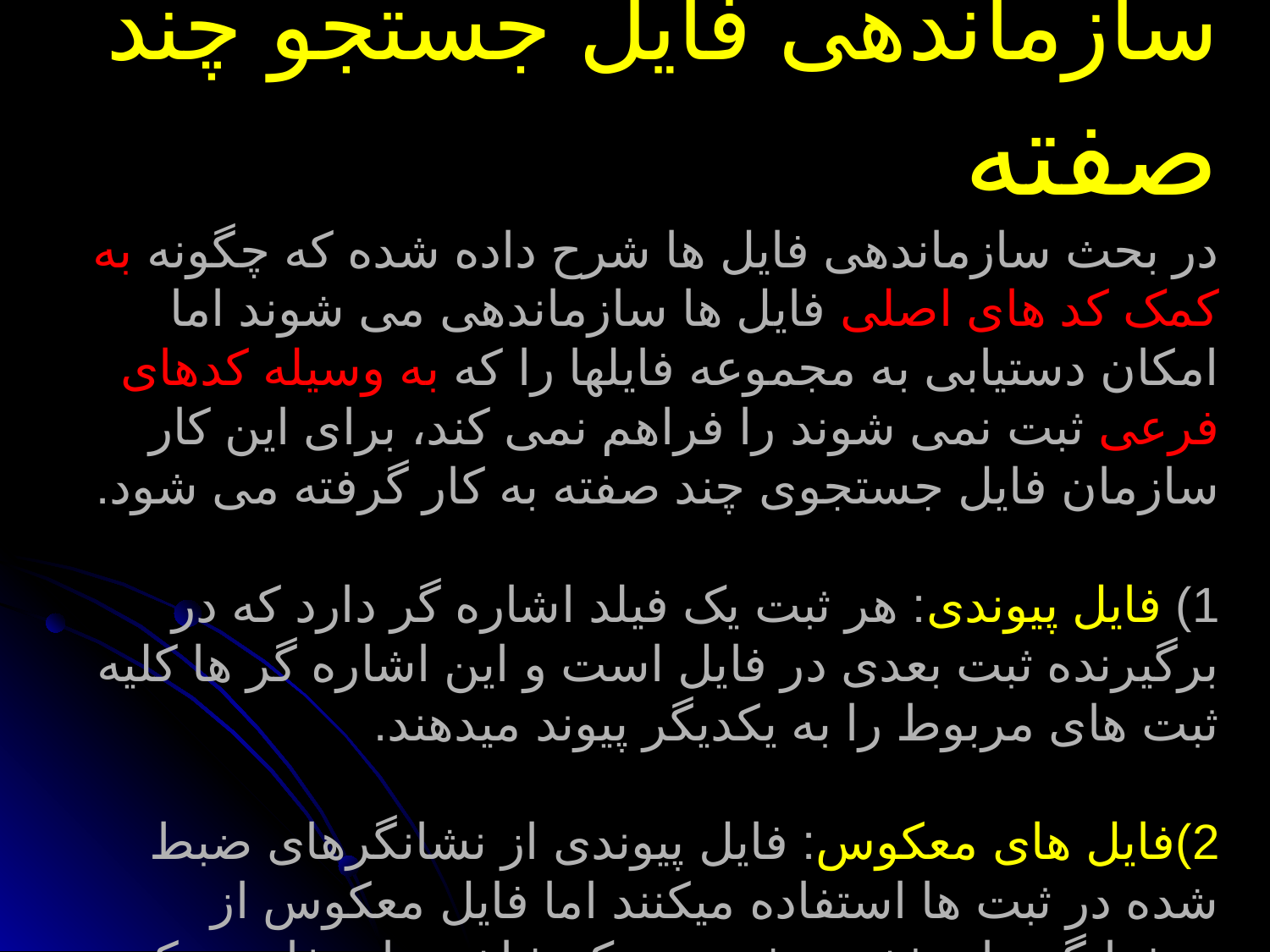

# سازماندهی فایل جستجو چند صفته در بحث سازماندهی فایل ها شرح داده شده که چگونه به کمک کد های اصلی فایل ها سازماندهی می شوند اما امکان دستیابی به مجموعه فایلها را که به وسیله کدهای فرعی ثبت نمی شوند را فراهم نمی کند، برای این کار سازمان فایل جستجوی چند صفته به کار گرفته می شود. 1) فایل پیوندی: هر ثبت یک فیلد اشاره گر دارد که در برگیرنده ثبت بعدی در فایل است و این اشاره گر ها کلیه ثبت های مربوط را به یکدیگر پیوند میدهند. 2)فایل های معکوس: فایل پیوندی از نشانگرهای ضبط شده در ثبت ها استفاده میکنند اما فایل معکوس از نشنانگر های ذخیره شده در یک شاخص استفاده میکنند.